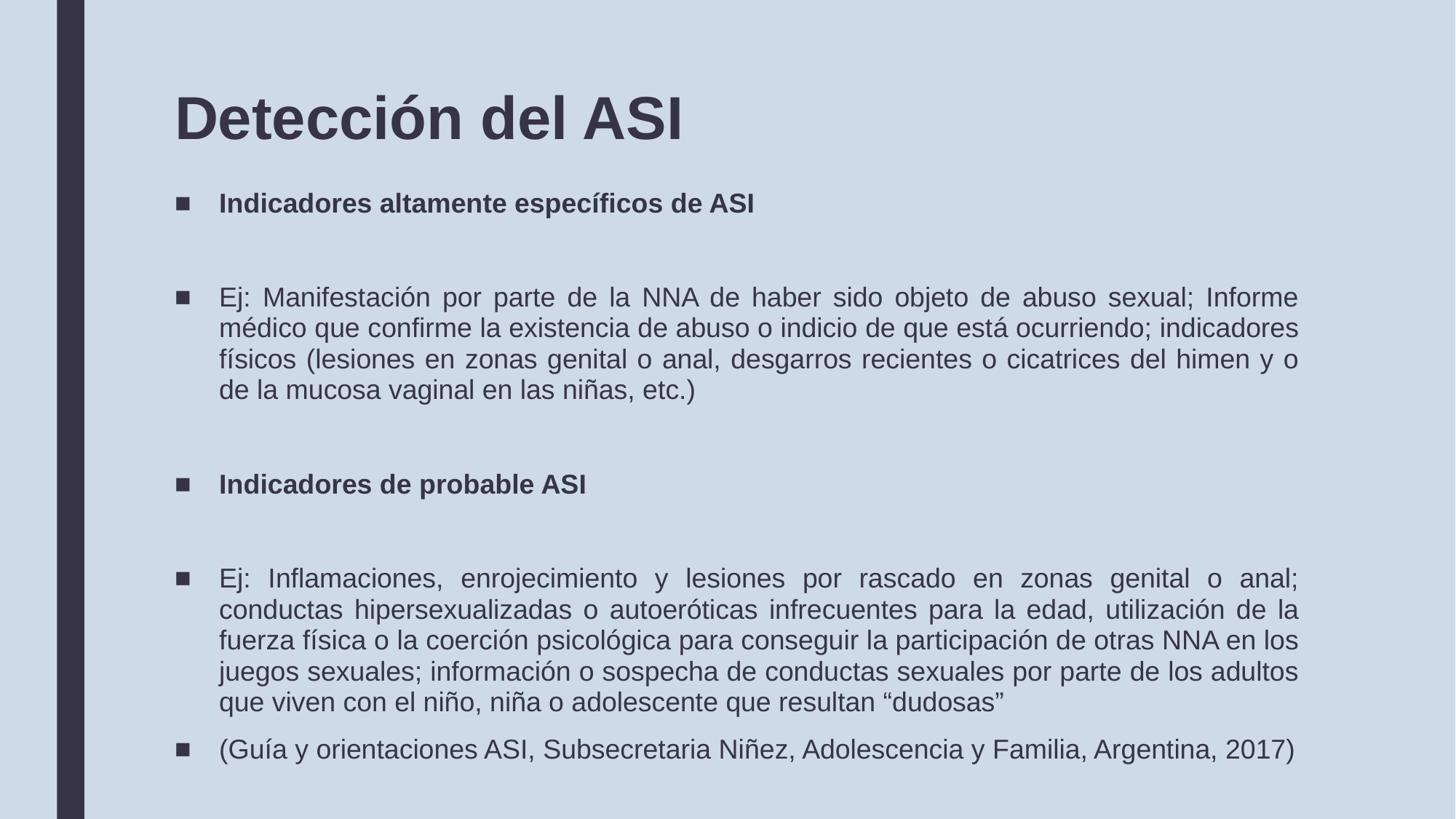

# Detección del ASI
Indicadores altamente específicos de ASI

Ej: Manifestación por parte de la NNA de haber sido objeto de abuso sexual; Informe médico que confirme la existencia de abuso o indicio de que está ocurriendo; indicadores físicos (lesiones en zonas genital o anal, desgarros recientes o cicatrices del himen y o de la mucosa vaginal en las niñas, etc.)

Indicadores de probable ASI

Ej: Inflamaciones, enrojecimiento y lesiones por rascado en zonas genital o anal; conductas hipersexualizadas o autoeróticas infrecuentes para la edad, utilización de la fuerza física o la coerción psicológica para conseguir la participación de otras NNA en los juegos sexuales; información o sospecha de conductas sexuales por parte de los adultos que viven con el niño, niña o adolescente que resultan “dudosas”
(Guía y orientaciones ASI, Subsecretaria Niñez, Adolescencia y Familia, Argentina, 2017)